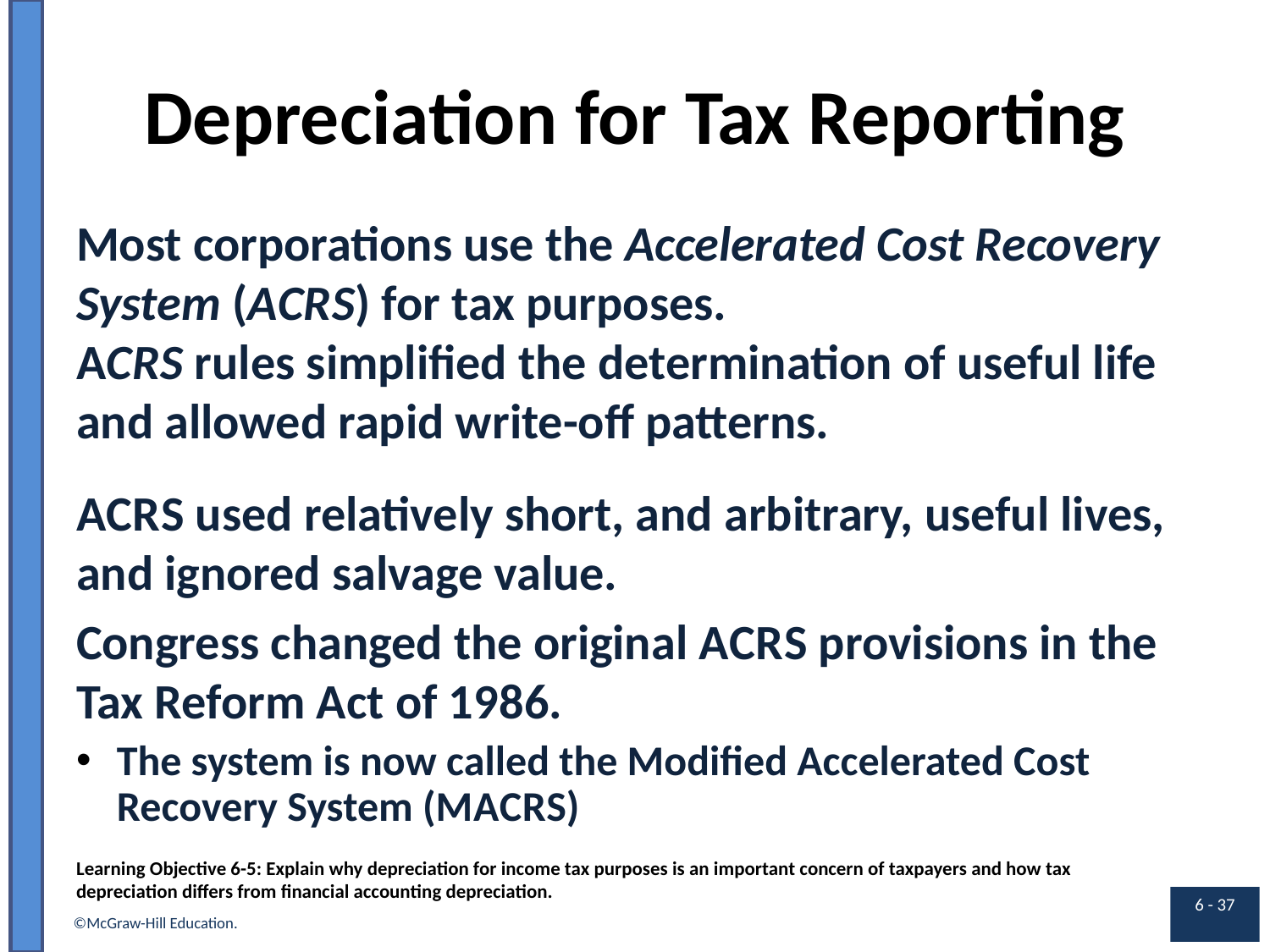

# Depreciation for Tax Reporting
Most corporations use the Accelerated Cost Recovery System (A C R S) for tax purposes.
A C R S rules simplified the determination of useful life and allowed rapid write-off patterns.
A C R S used relatively short, and arbitrary, useful lives, and ignored salvage value.
Congress changed the original A C R S provisions in the Tax Reform Act of 19 86.
The system is now called the Modified Accelerated Cost Recovery System (M A C R S)
Learning Objective 6-5: Explain why depreciation for income tax purposes is an important concern of taxpayers and how tax depreciation differs from financial accounting depreciation.